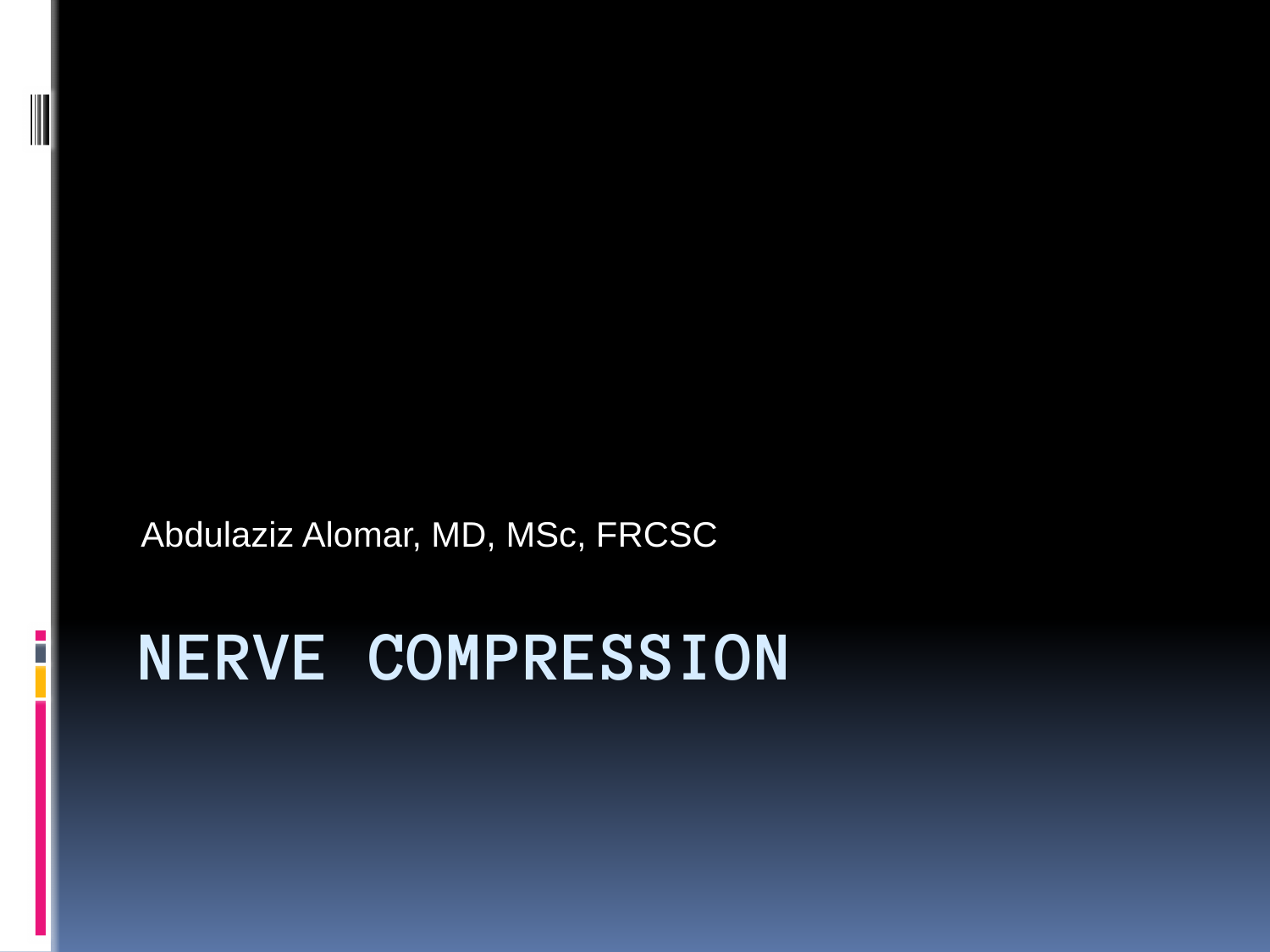

Abdulaziz Alomar, MD, MSc, FRCSC

# Nerve Compression